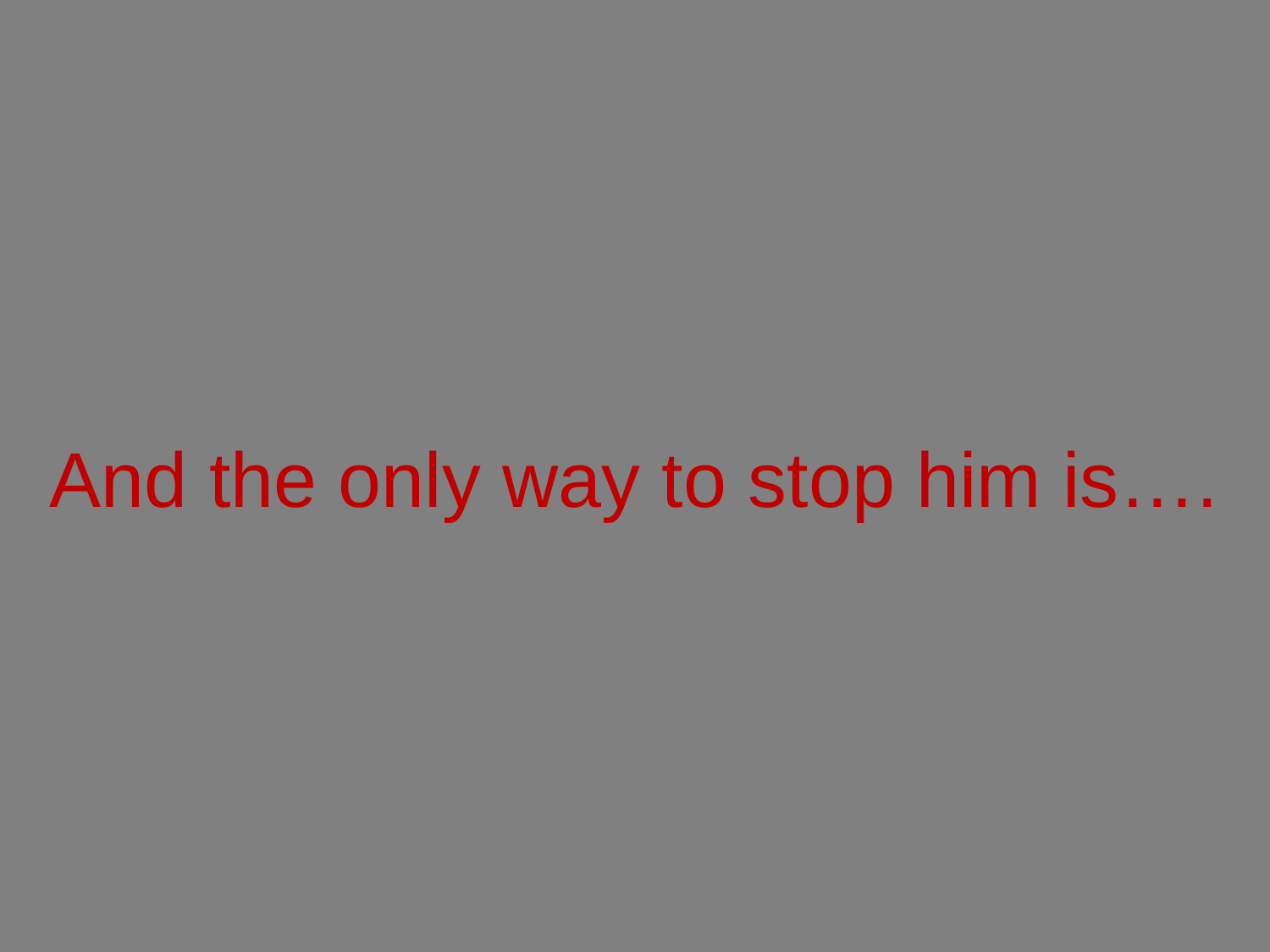

# And the only way to stop him is….